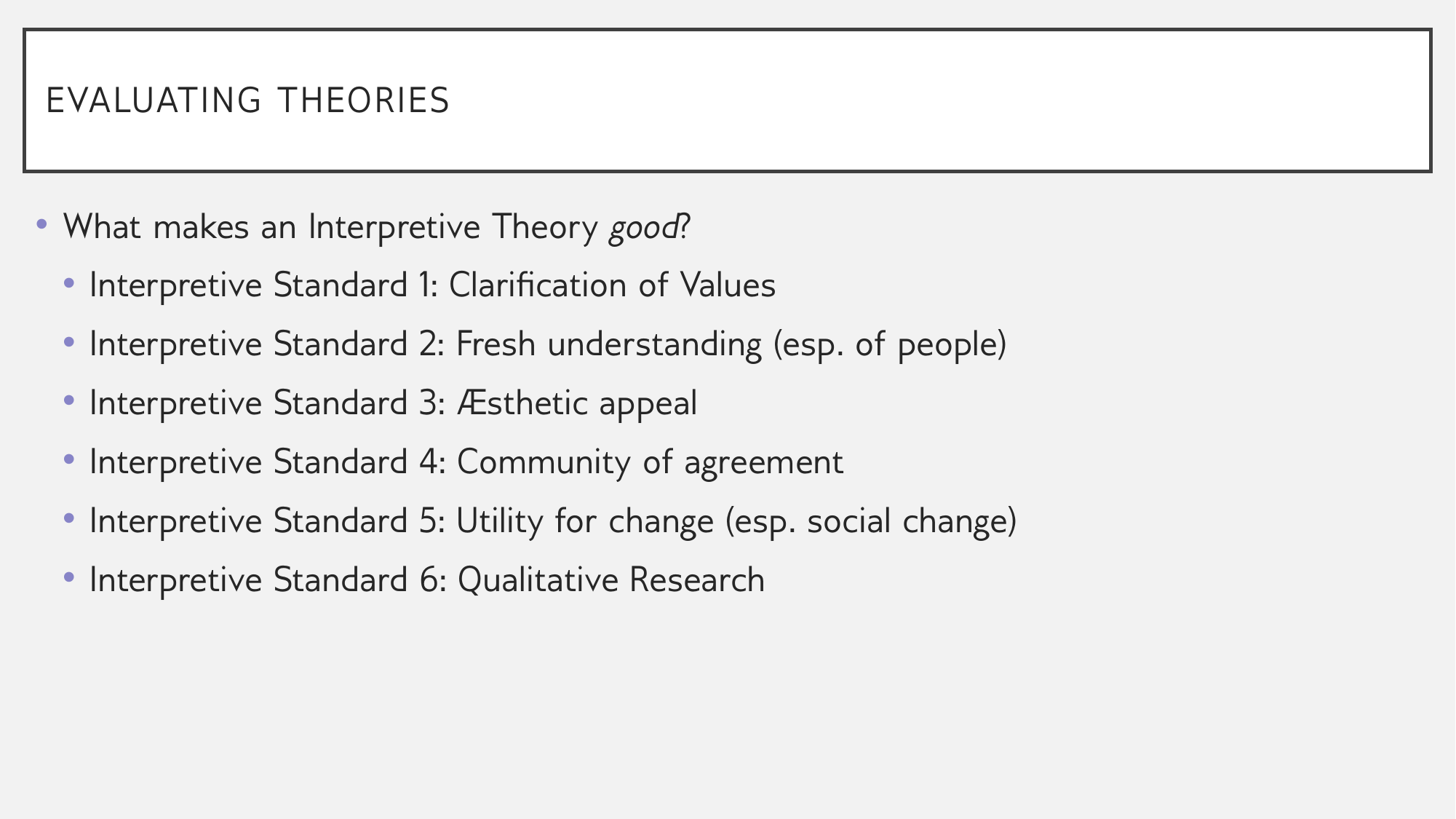

# Evaluating Theories
What makes an Interpretive Theory good?
Interpretive Standard 1: Clarification of Values
Interpretive Standard 2: Fresh understanding (esp. of people)
Interpretive Standard 3: Aesthetic appeal
Interpretive Standard 4: Community of agreement
Interpretive Standard 5: Utility for change (esp. social change)
Interpretive Standard 6: Qualitative Research